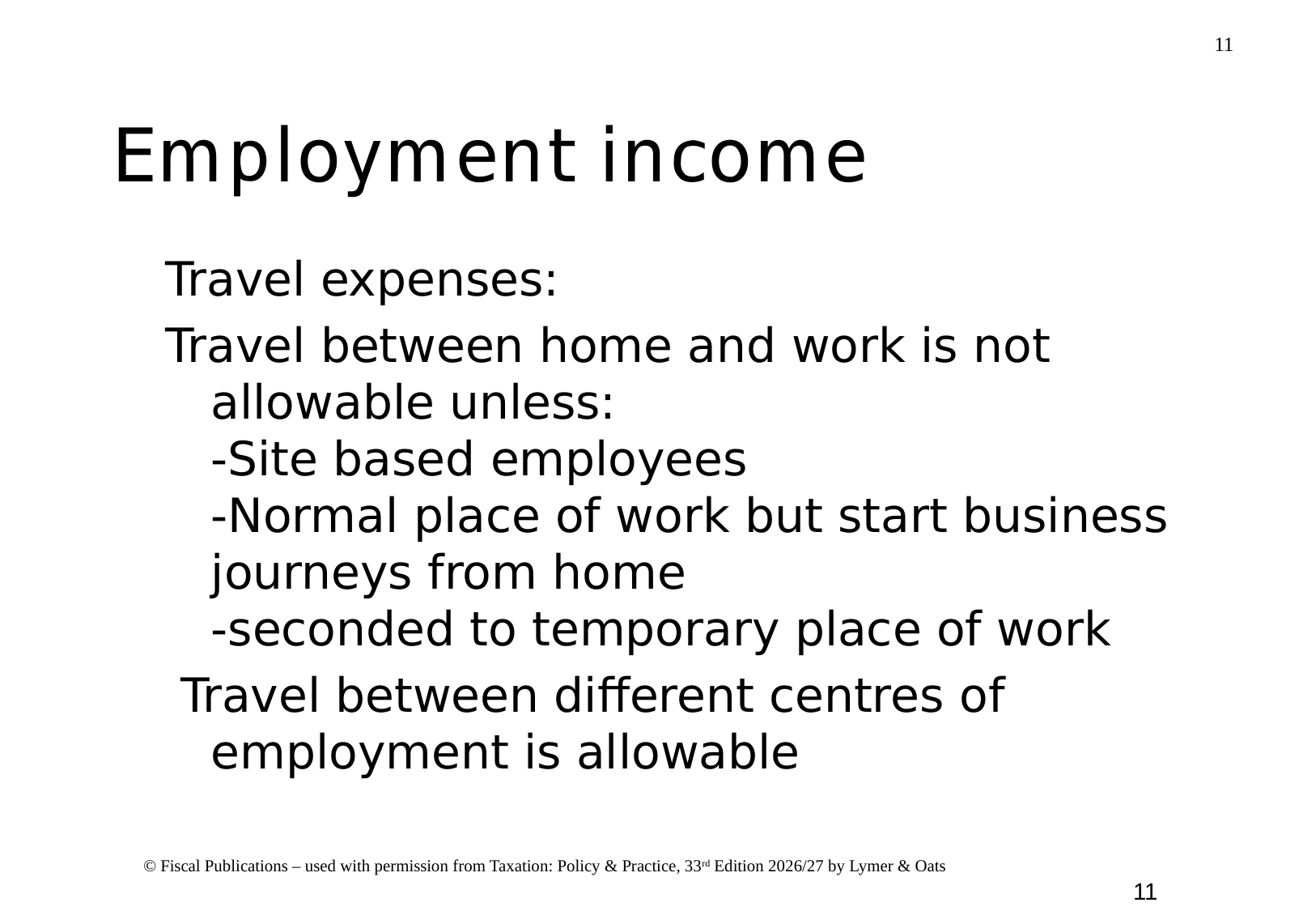

Employment income
Travel expenses:
Travel between home and work is not allowable unless:
-Site based employees
-Normal place of work but start business journeys from home
-seconded to temporary place of work
 Travel between different centres of employment is allowable
11